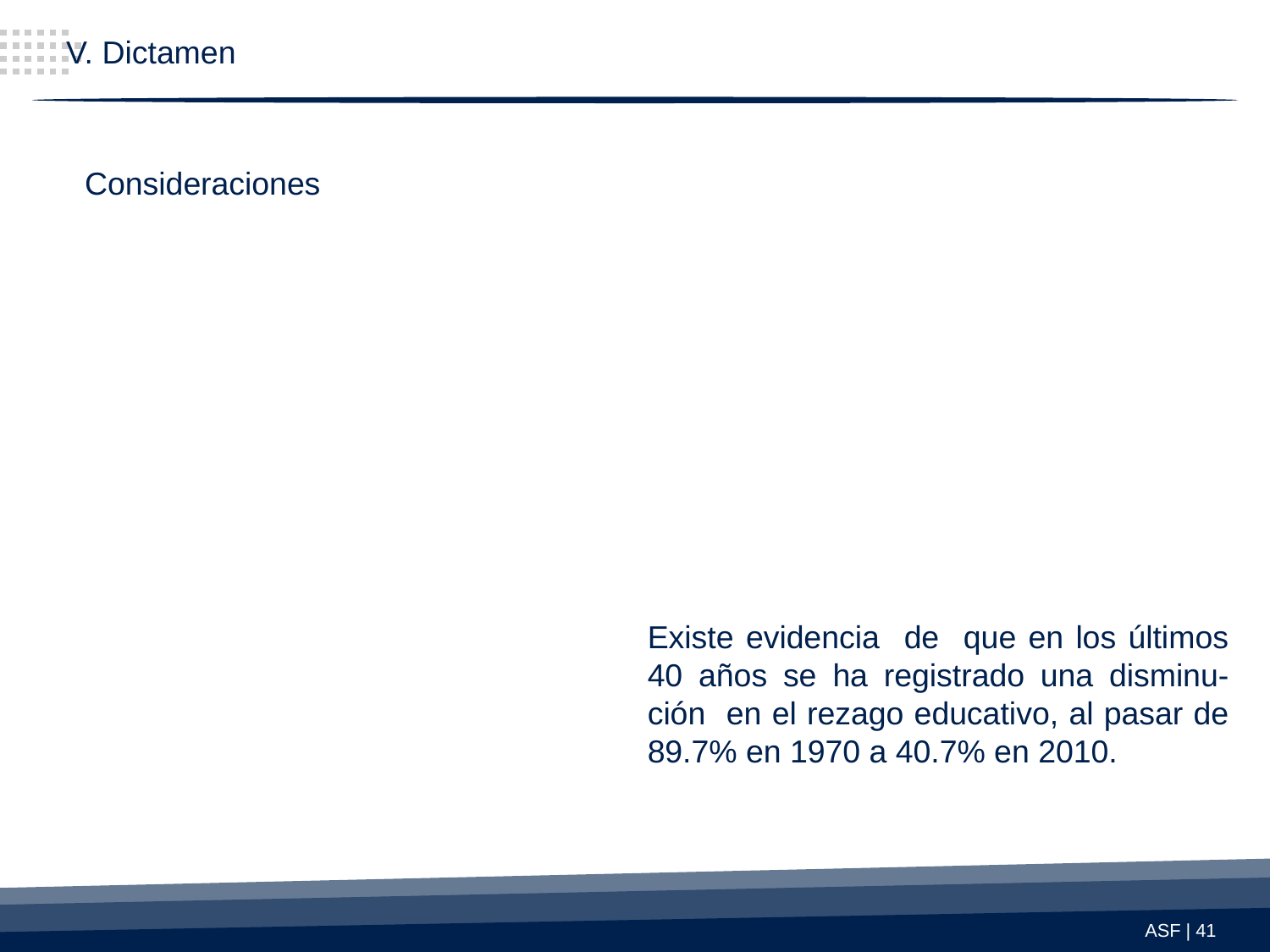

V. Dictamen

Consideraciones
Existe evidencia  de  que en los últimos 40 años se ha registrado una disminu-ción  en el rezago educativo, al pasar de 89.7% en 1970 a 40.7% en 2010.
ASF | 41